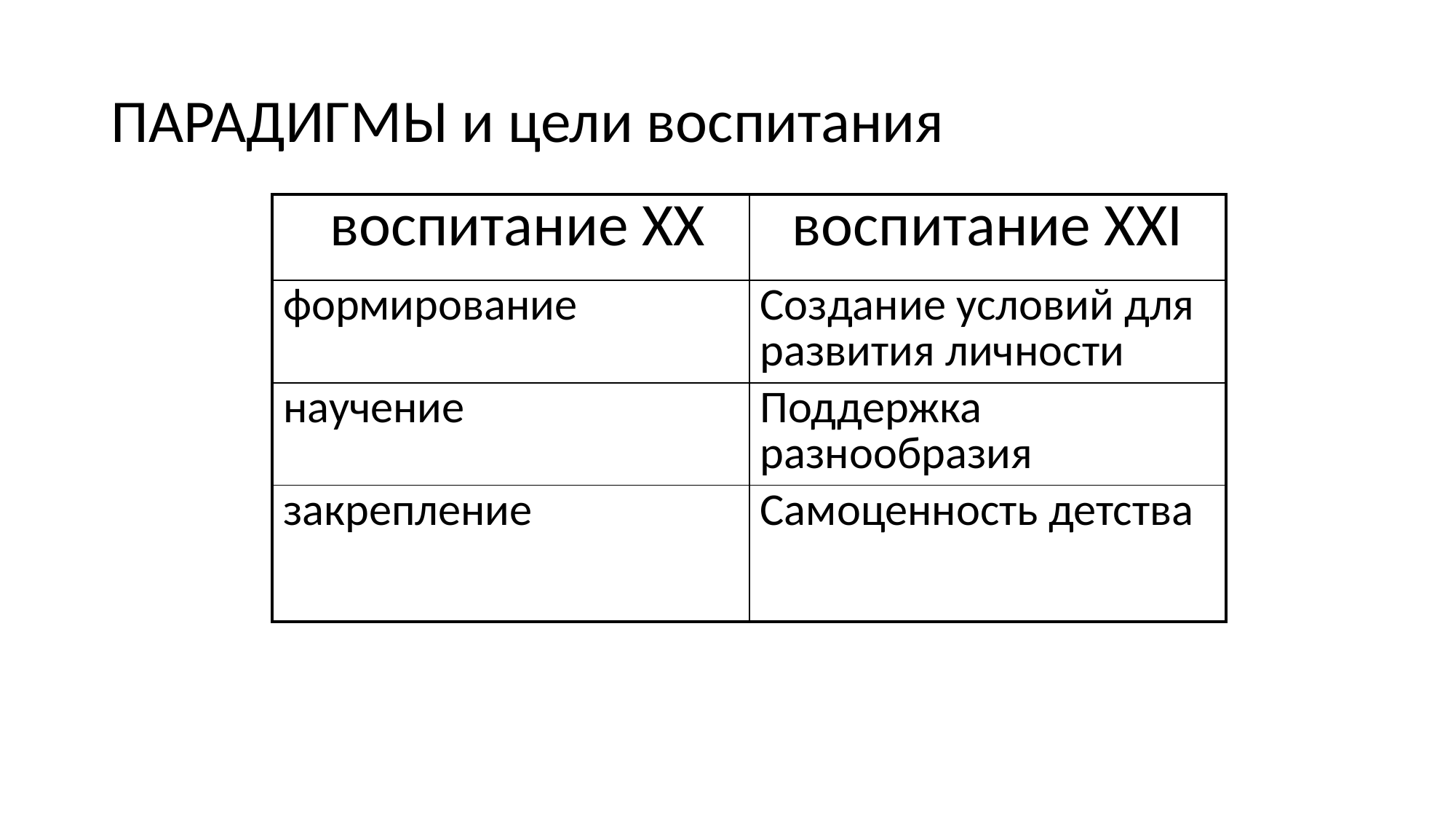

# ПАРАДИГМЫ и цели воспитания
| воспитание XX | воспитание XXI |
| --- | --- |
| формирование | Создание условий для развития личности |
| научение | Поддержка разнообразия |
| закрепление | Самоценность детства |